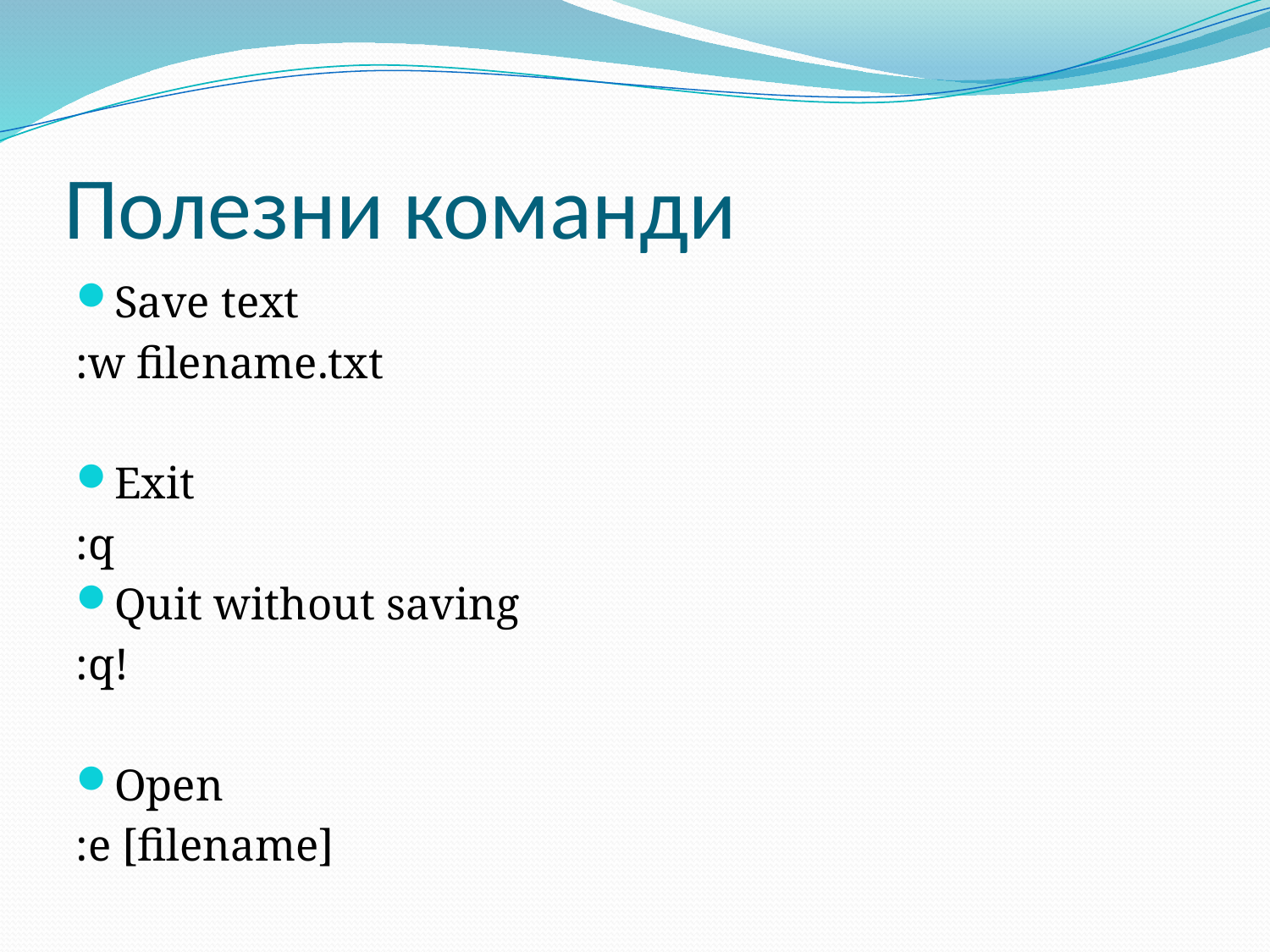

# Полезни команди
Save text
:w filename.txt

Exit
:q
Quit without saving
:q!

Open
:e [filename]